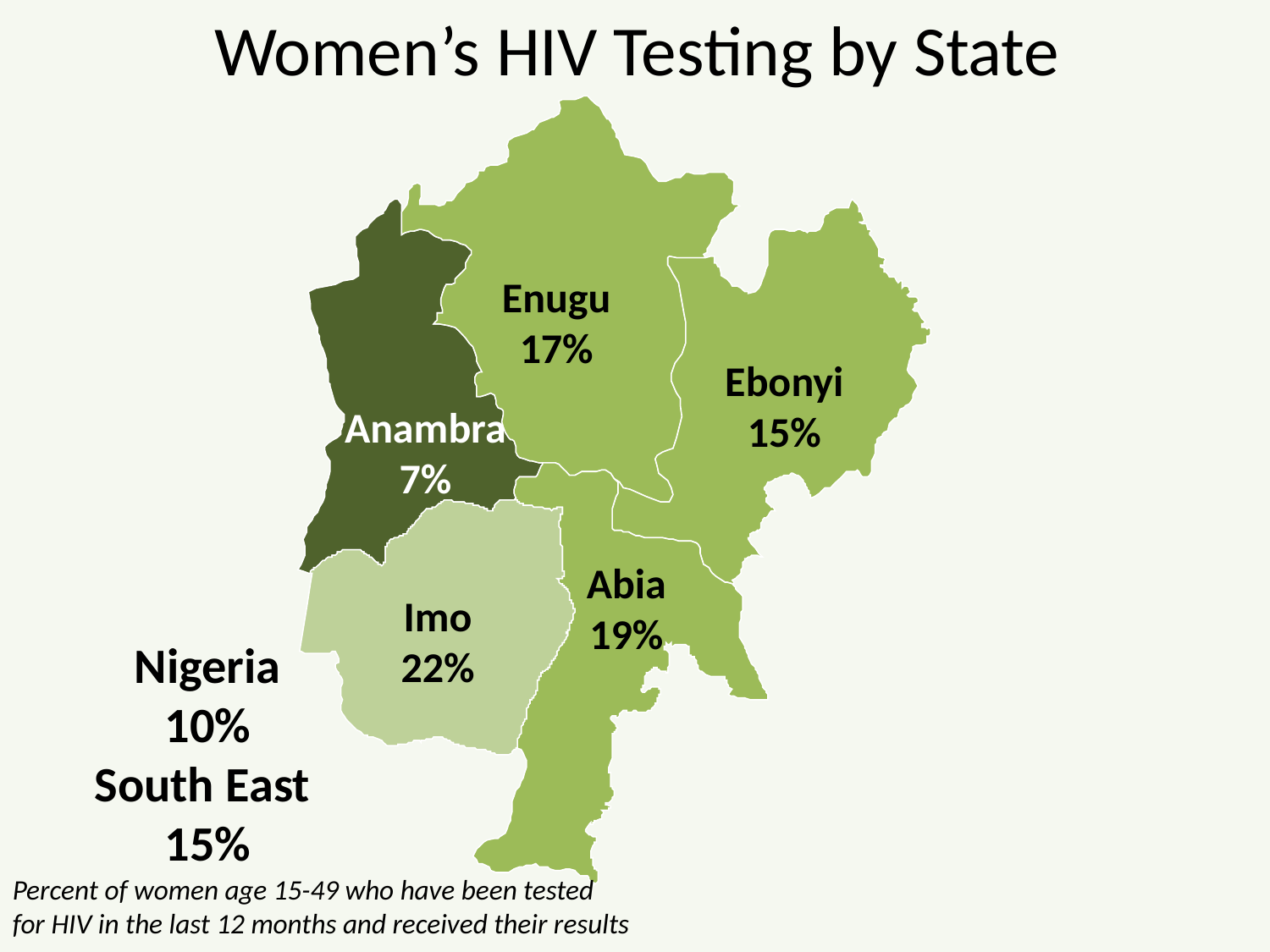

# Women’s HIV Testing by State

Enugu
17%
Ebonyi
15%
Anambra
7%
Abia
19%
Imo
22%
Nigeria
10%
South East
15%
Percent of women age 15-49 who have been tested
for HIV in the last 12 months and received their results